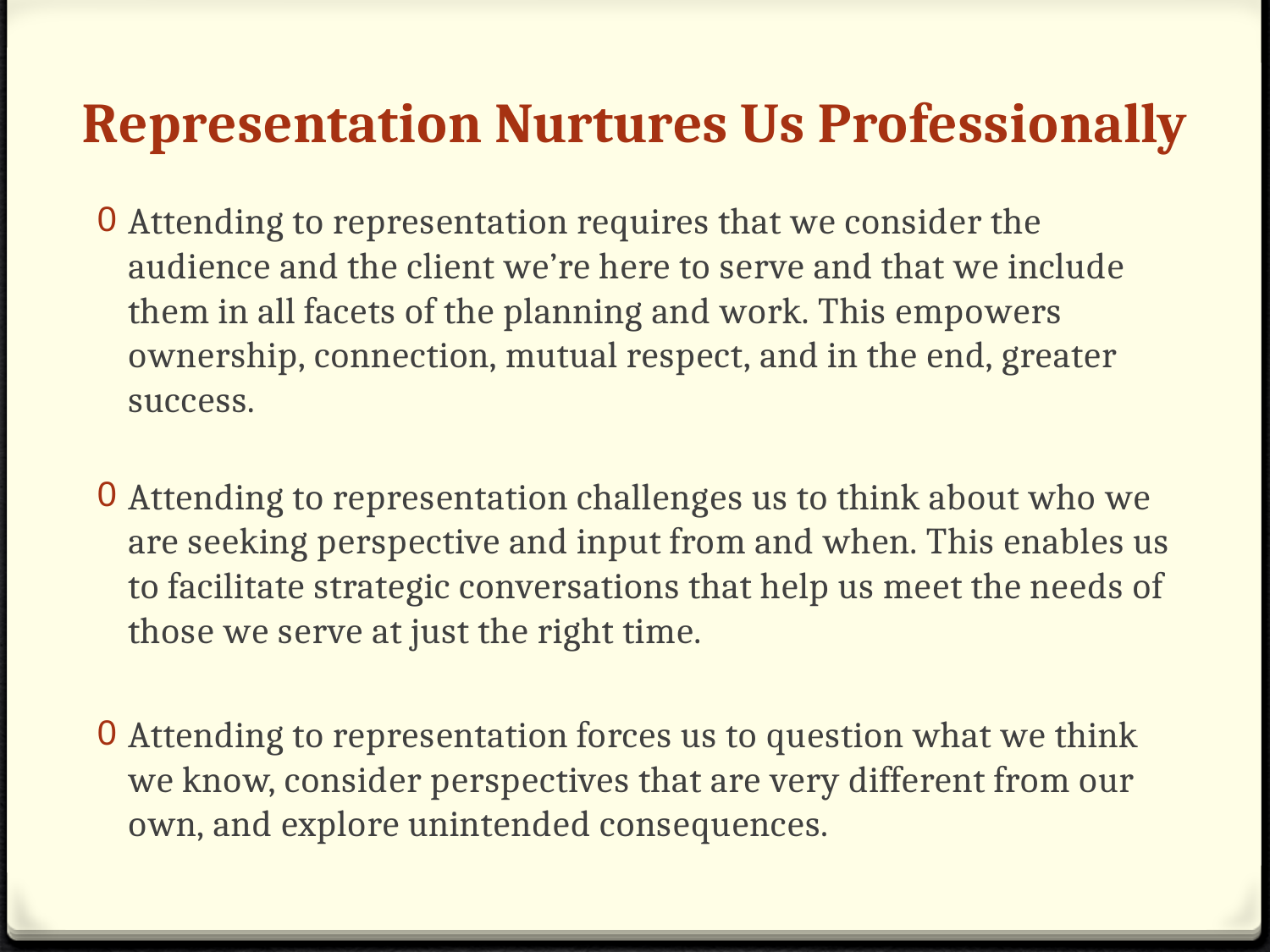

# Representation Nurtures Us Professionally
Attending to representation requires that we consider the audience and the client we’re here to serve and that we include them in all facets of the planning and work. This empowers ownership, connection, mutual respect, and in the end, greater success.
Attending to representation challenges us to think about who we are seeking perspective and input from and when. This enables us to facilitate strategic conversations that help us meet the needs of those we serve at just the right time.

Attending to representation forces us to question what we think we know, consider perspectives that are very different from our own, and explore unintended consequences.